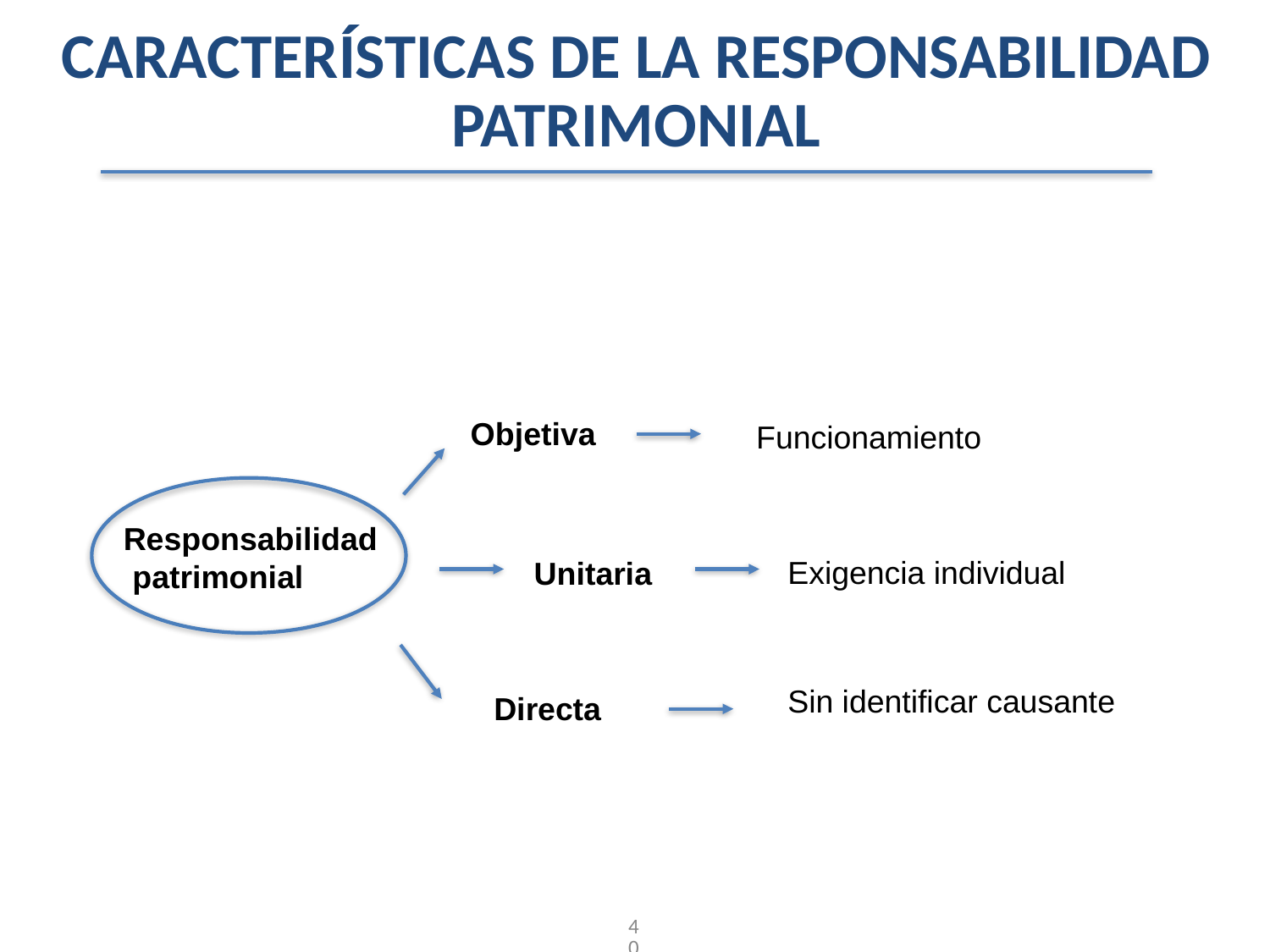

CARACTERÍSTICAS DE LA RESPONSABILIDAD PATRIMONIAL

Responsabilidad
 patrimonial

Objetiva
Funcionamiento

Exigencia individual
Unitaria

Sin identificar causante
Directa

40